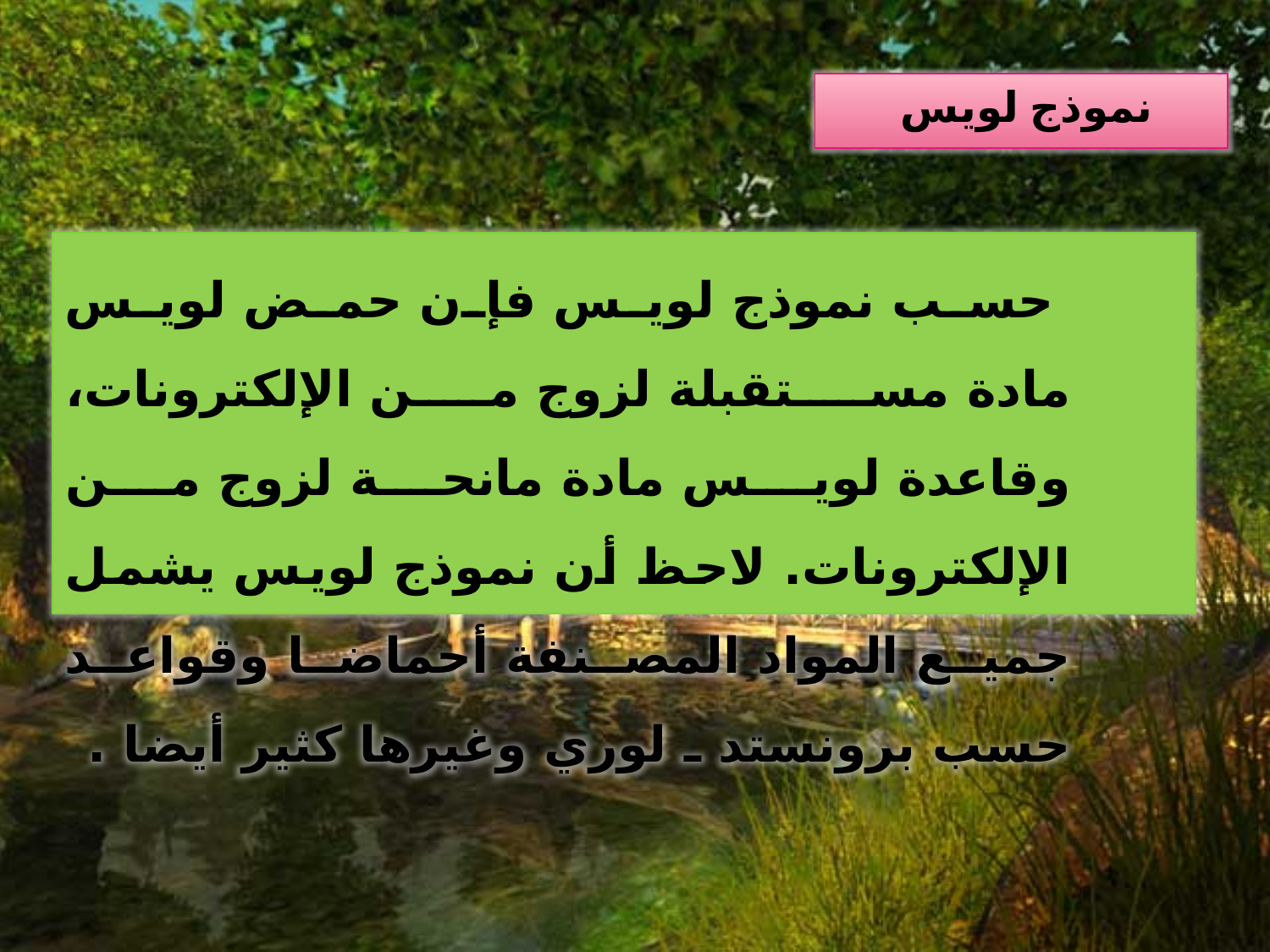

نموذج لويس
       حسب نموذج لويس فإن حمض لويس مادة مستقبلة لزوج من الإلكترونات، وقاعدة لويس مادة مانحة لزوج من الإلكترونات. لاحظ أن نموذج لويس يشمل جميع المواد المصنفة أحماضا وقواعد حسب برونستد ـ لوري وغيرها كثير أيضا .